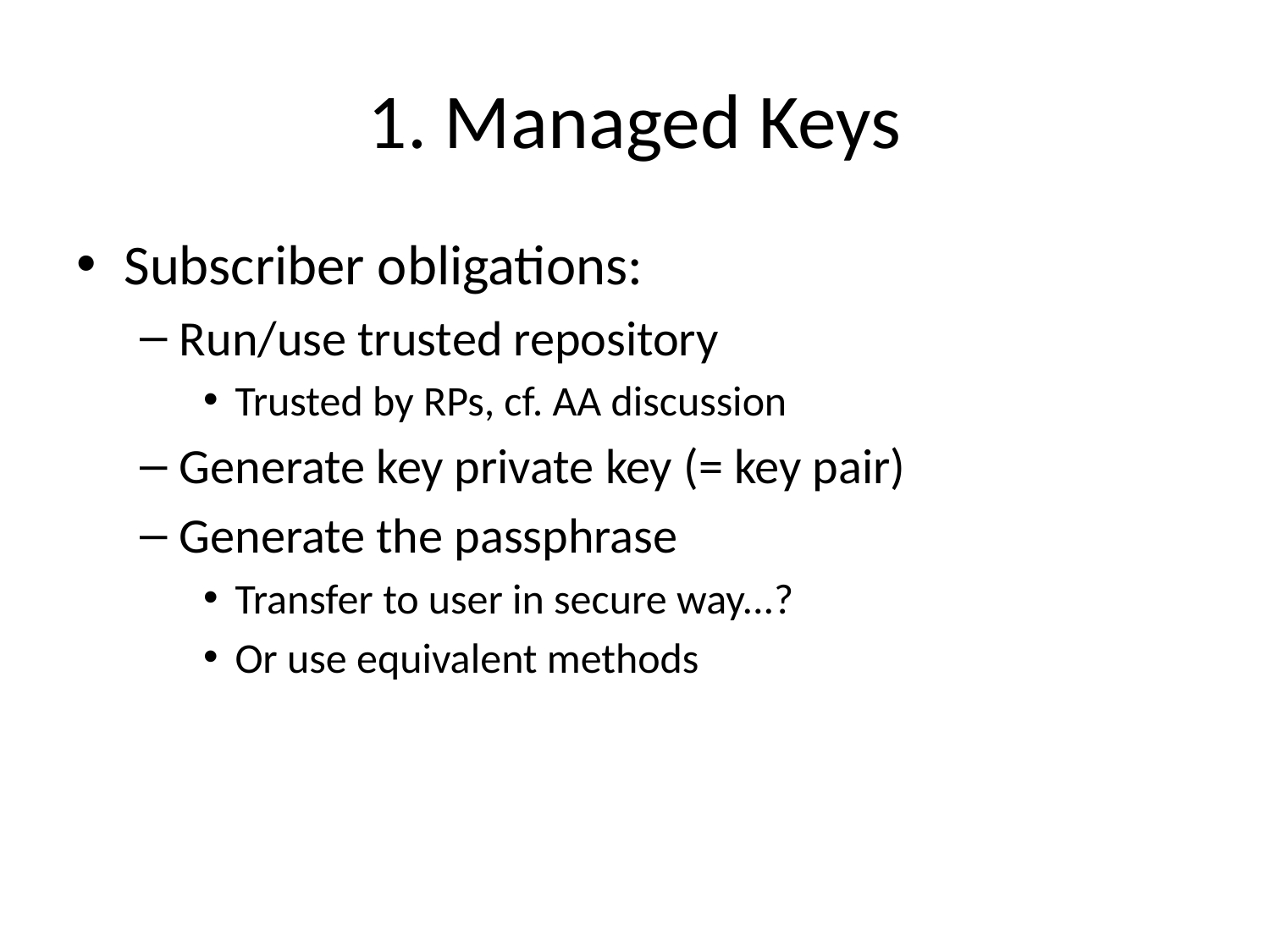

# 1. Managed Keys
Subscriber obligations:
Run/use trusted repository
Trusted by RPs, cf. AA discussion
Generate key private key (= key pair)
Generate the passphrase
Transfer to user in secure way...?
Or use equivalent methods